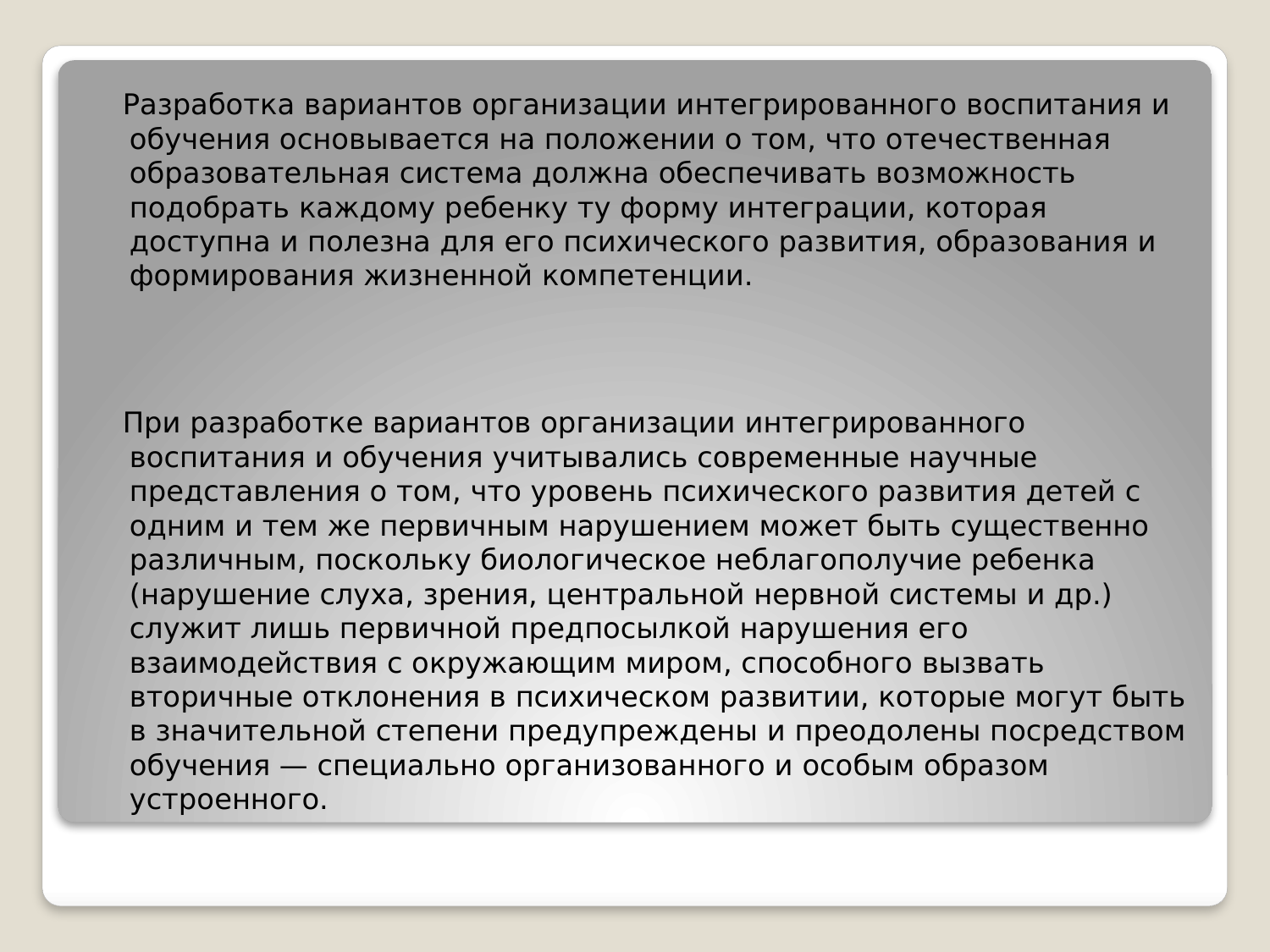

Разработка вариантов организации интегрированного воспитания и обучения основывается на положении о том, что отечественная образовательная система должна обеспечивать возможность подобрать каждому ребенку ту форму интеграции, которая доступна и полезна для его психического развития, образования и формирования жизненной компетенции.

   При разработке вариантов организации интегрированного воспитания и обучения учитывались современные научные представления о том, что уровень психического развития детей с одним и тем же первичным нарушением может быть существенно различным, поскольку биологическое неблагополучие ребенка (нарушение слуха, зрения, центральной нервной системы и др.) служит лишь первичной предпосылкой нарушения его взаимодействия с окружающим миром, способного вызвать вторичные отклонения в психическом развитии, которые могут быть в значительной степени предупреждены и преодолены посредством обучения — специально организованного и особым образом устроенного.